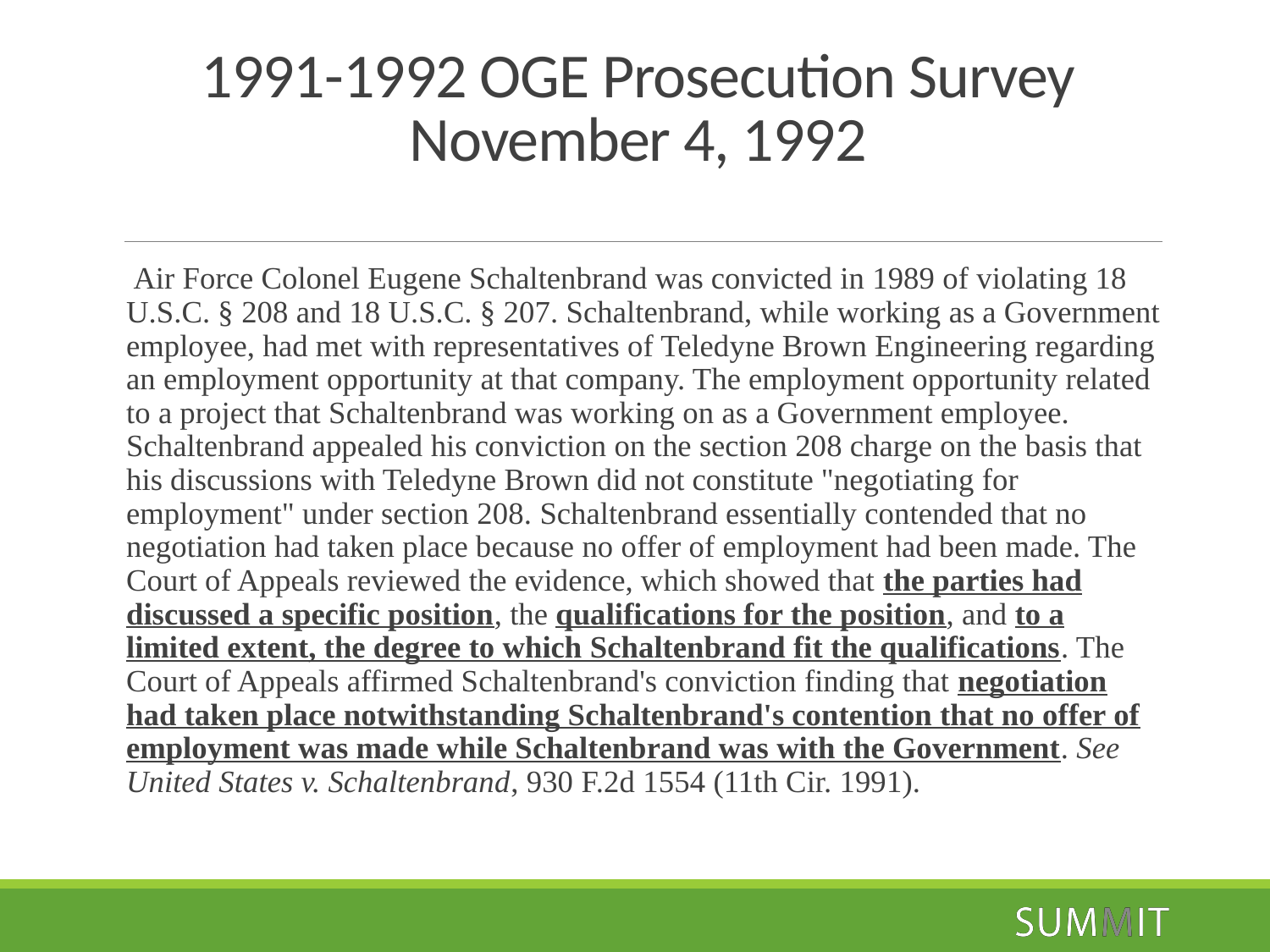

# 1991-1992 OGE Prosecution Survey November 4, 1992
 Air Force Colonel Eugene Schaltenbrand was convicted in 1989 of violating 18 U.S.C. § 208 and 18 U.S.C. § 207. Schaltenbrand, while working as a Government employee, had met with representatives of Teledyne Brown Engineering regarding an employment opportunity at that company. The employment opportunity related to a project that Schaltenbrand was working on as a Government employee. Schaltenbrand appealed his conviction on the section 208 charge on the basis that his discussions with Teledyne Brown did not constitute "negotiating for employment" under section 208. Schaltenbrand essentially contended that no negotiation had taken place because no offer of employment had been made. The Court of Appeals reviewed the evidence, which showed that the parties had discussed a specific position, the qualifications for the position, and to a limited extent, the degree to which Schaltenbrand fit the qualifications. The Court of Appeals affirmed Schaltenbrand's conviction finding that negotiation had taken place notwithstanding Schaltenbrand's contention that no offer of employment was made while Schaltenbrand was with the Government. See United States v. Schaltenbrand, 930 F.2d 1554 (11th Cir. 1991).